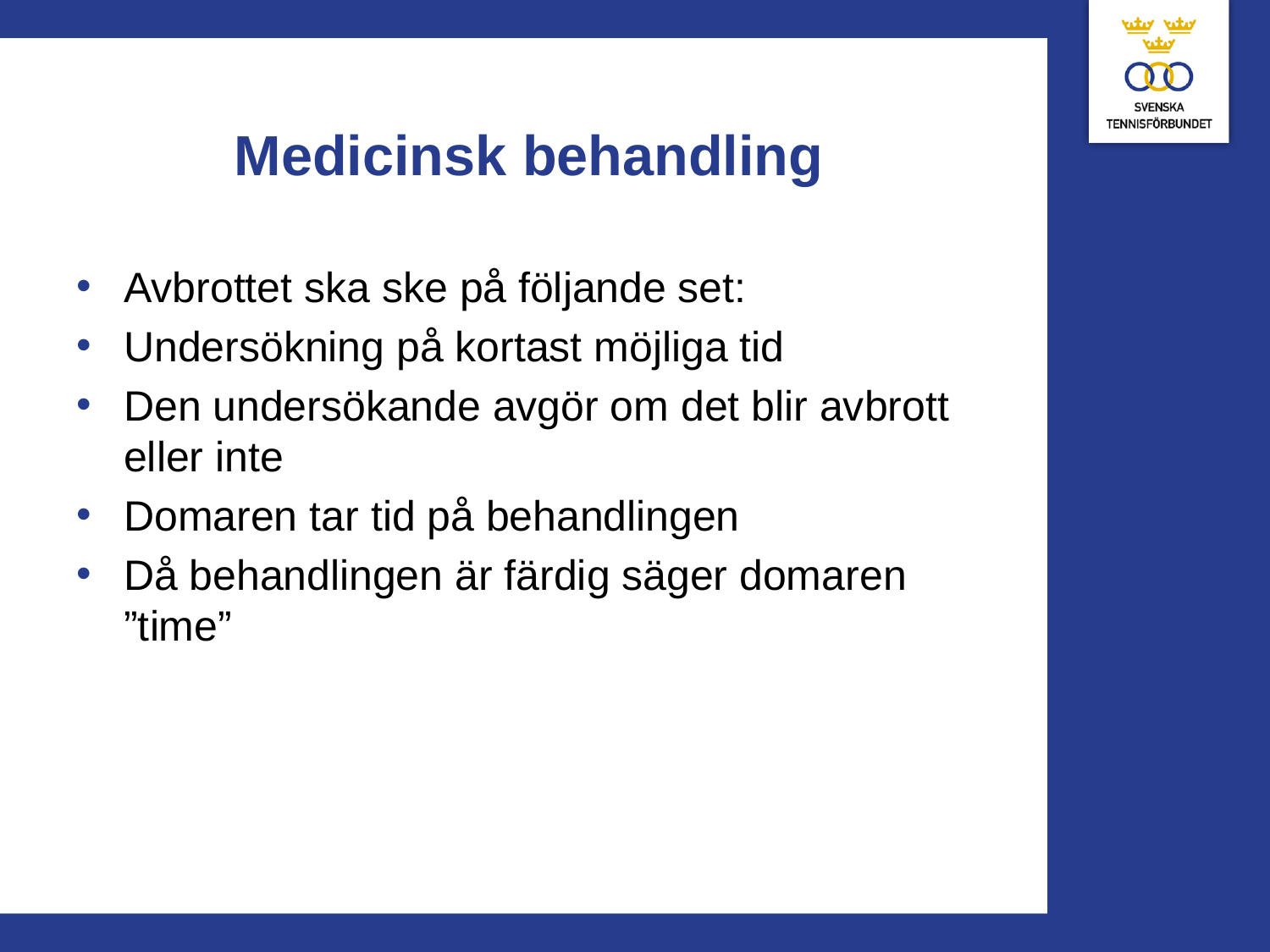

# Medicinsk behandling
Avbrottet ska ske på följande set:
Undersökning på kortast möjliga tid
Den undersökande avgör om det blir avbrott eller inte
Domaren tar tid på behandlingen
Då behandlingen är färdig säger domaren ”time”